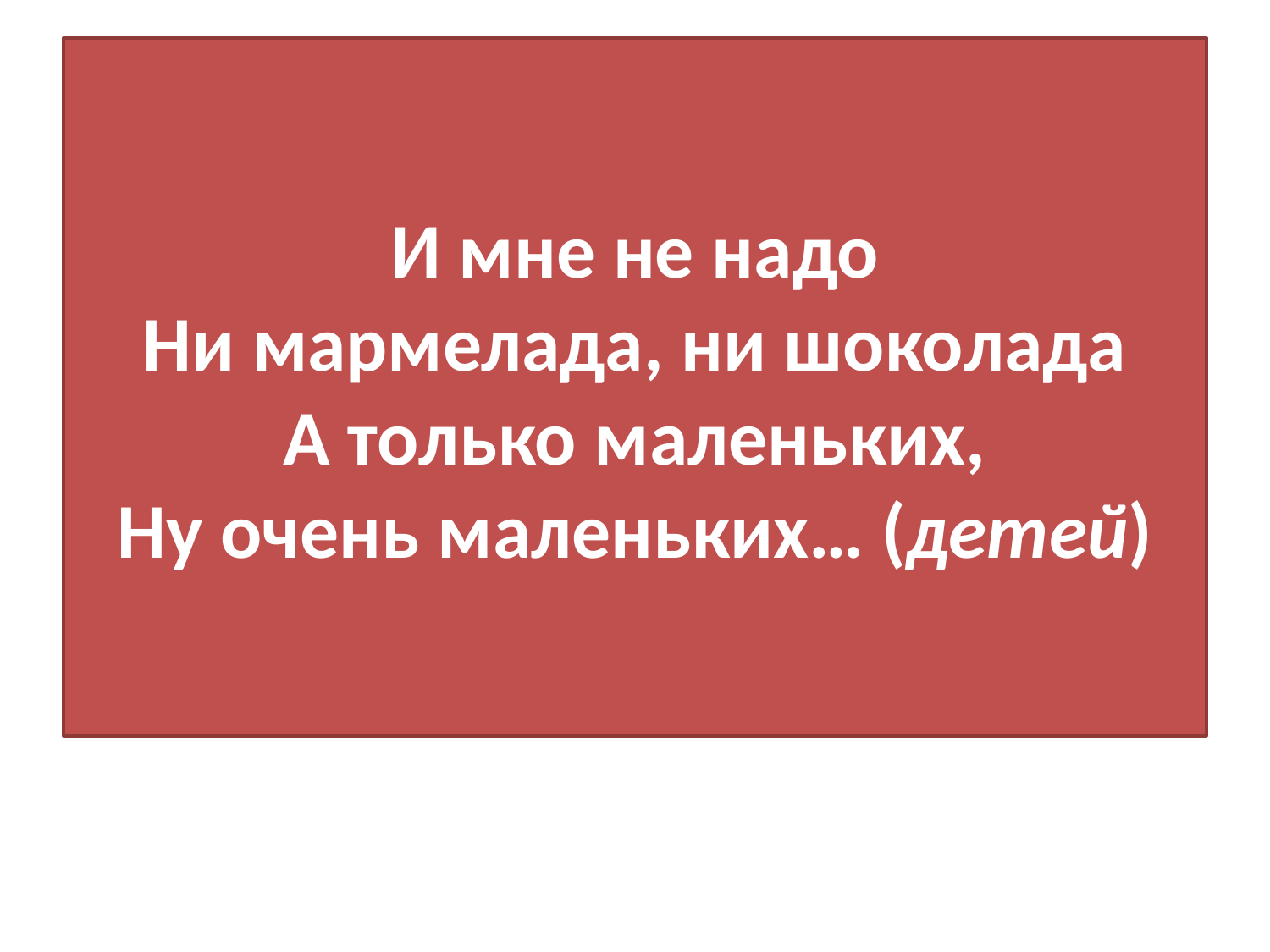

# И мне не надо Ни мармелада, ни шоколада А только маленьких, Ну очень маленьких… (детей)